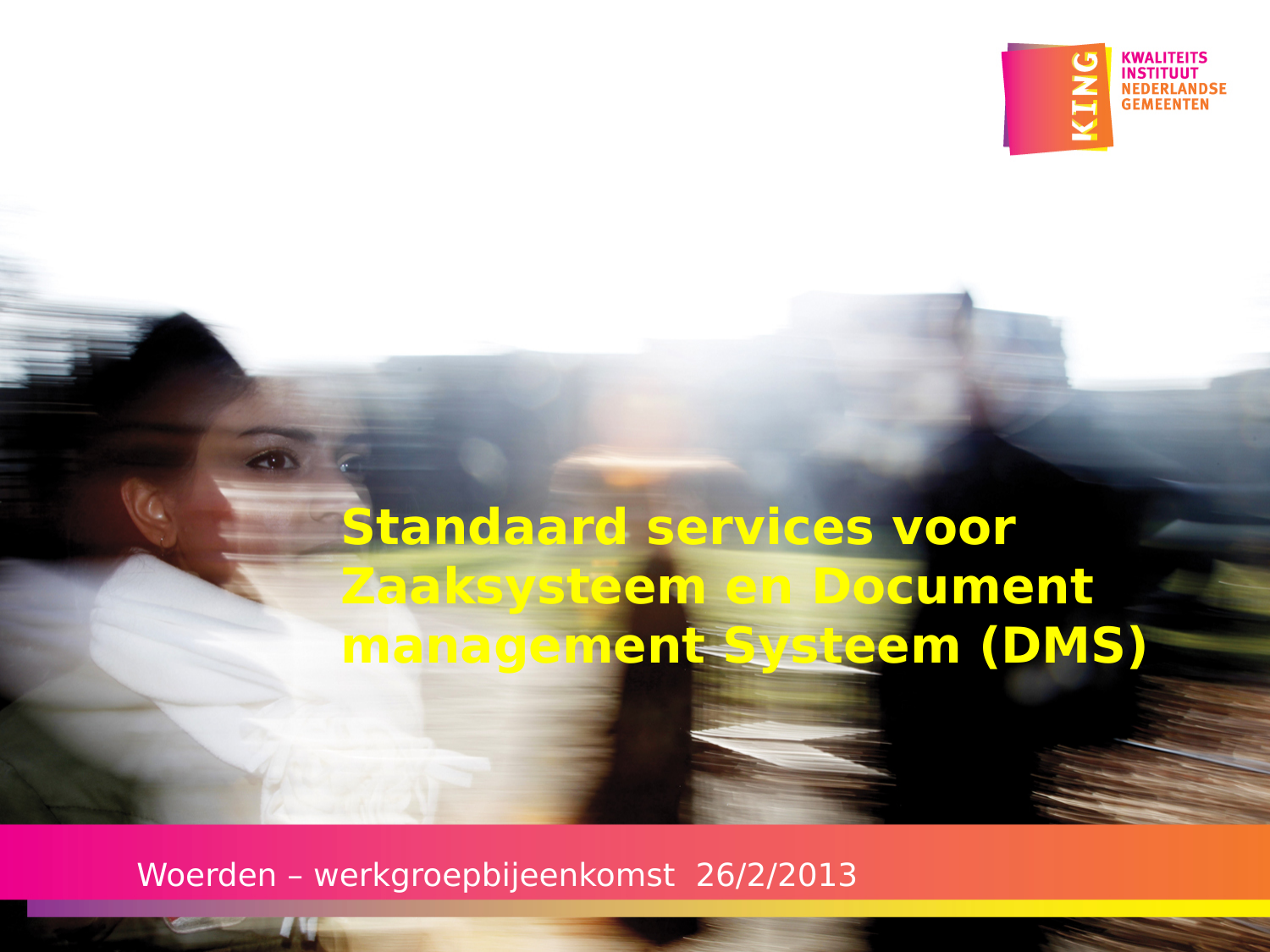

# Standaard services voor Zaaksysteem en Document management Systeem (DMS)

Woerden – werkgroepbijeenkomst  26/2/2013